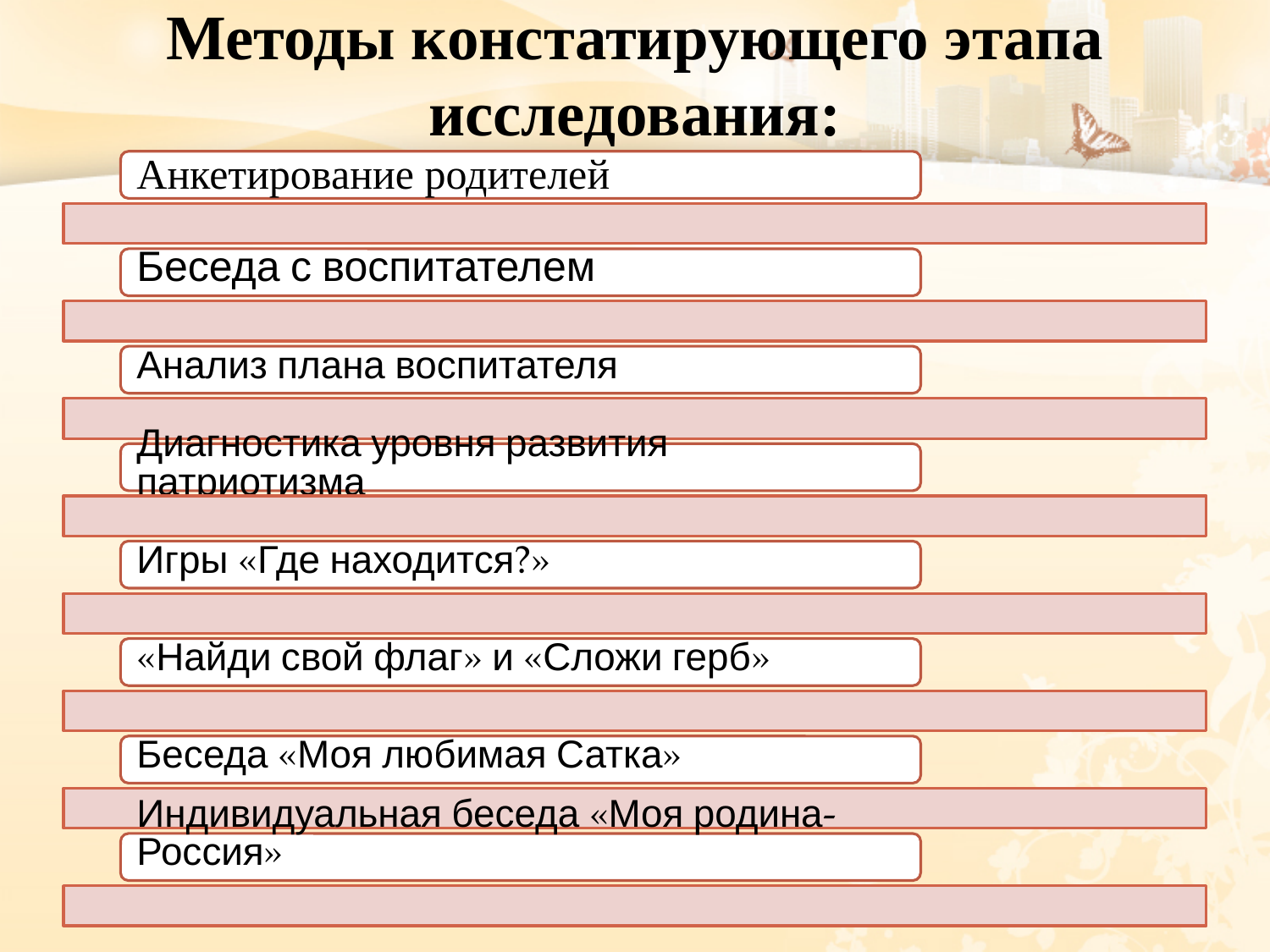

# Методы констатирующего этапа исследования:
Анализ плана воспитателя
Индивидуальная беседа «Моя родина-Россия»
Анкетирование родителей
Беседа с воспитателем
Диагностика уровня развития патриотизма
Игры «Где находится?»
«Найди свой флаг» и «Сложи герб»
Беседа «Моя любимая Сатка»